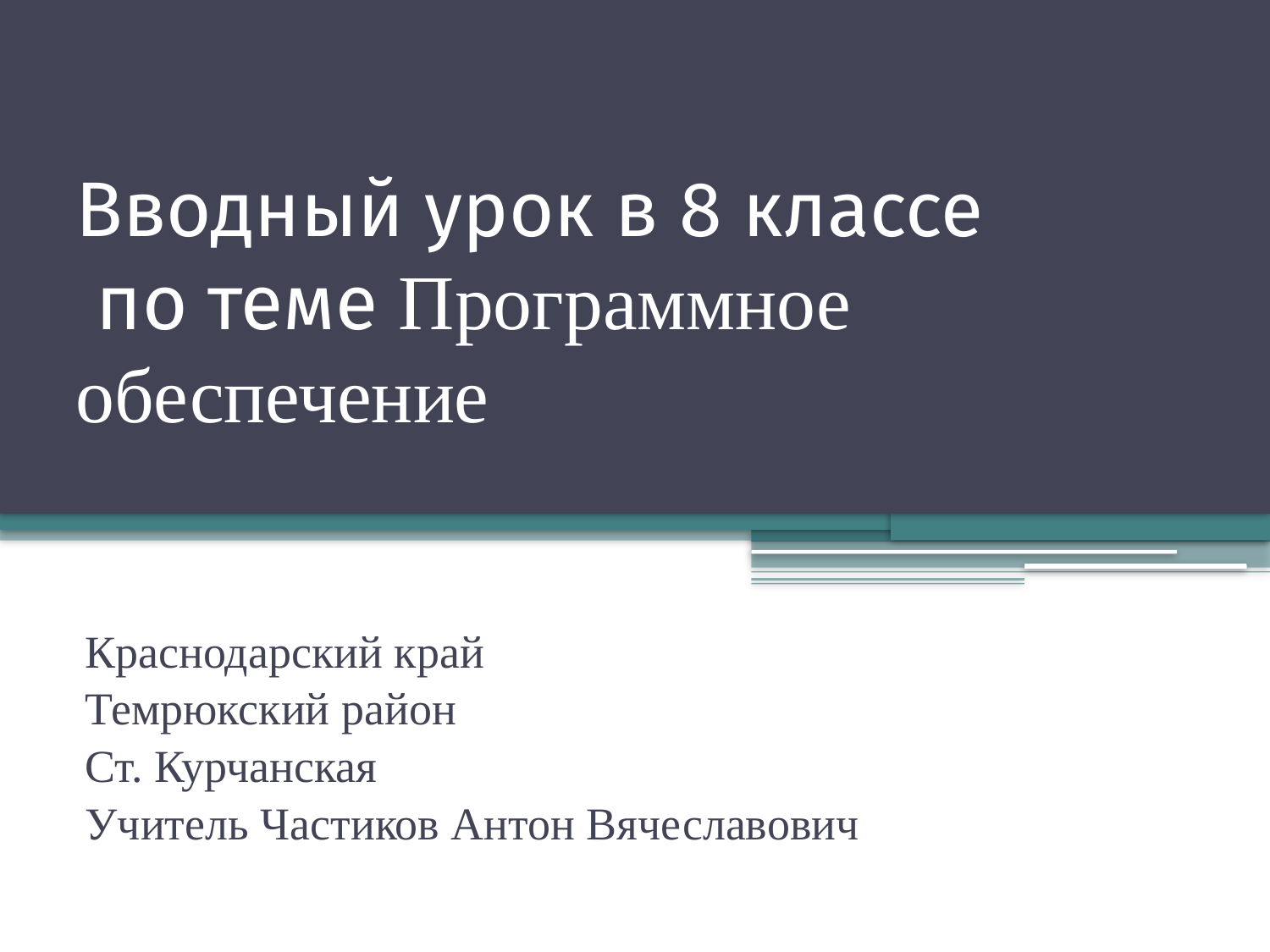

# Вводный урок в 8 классе по теме Программное обеспечение
Краснодарский край
Темрюкский район
Ст. Курчанская
Учитель Частиков Антон Вячеславович